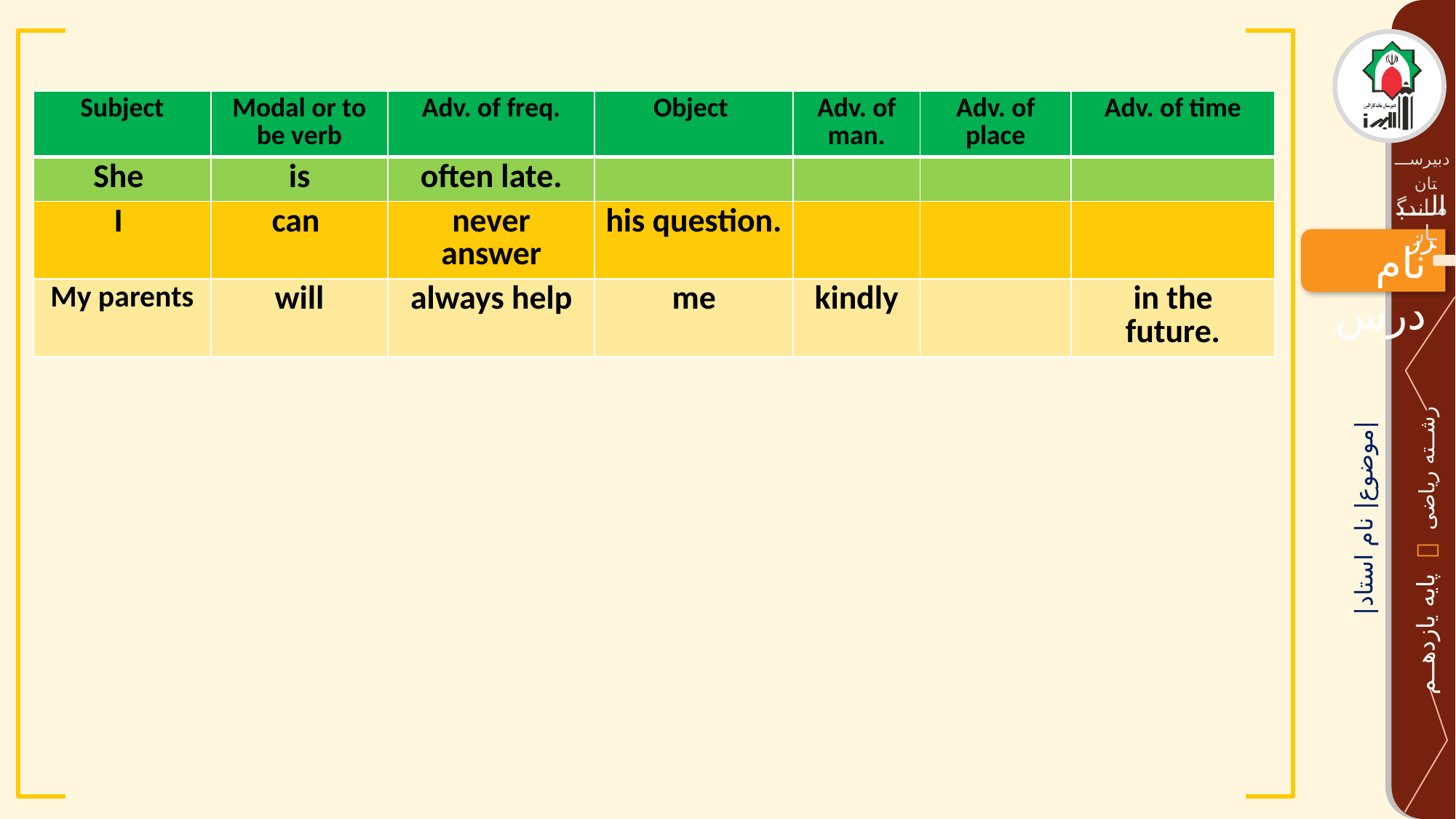

| Subject | Modal or to be verb | Adv. of freq. | Object | Adv. of man. | Adv. of place | Adv. of time |
| --- | --- | --- | --- | --- | --- | --- |
| She | is | often late. |  |  |  |  |
| I | can | never answer | his question. |  |  |  |
| My parents | will | always help | me | kindly |  | in the future. |